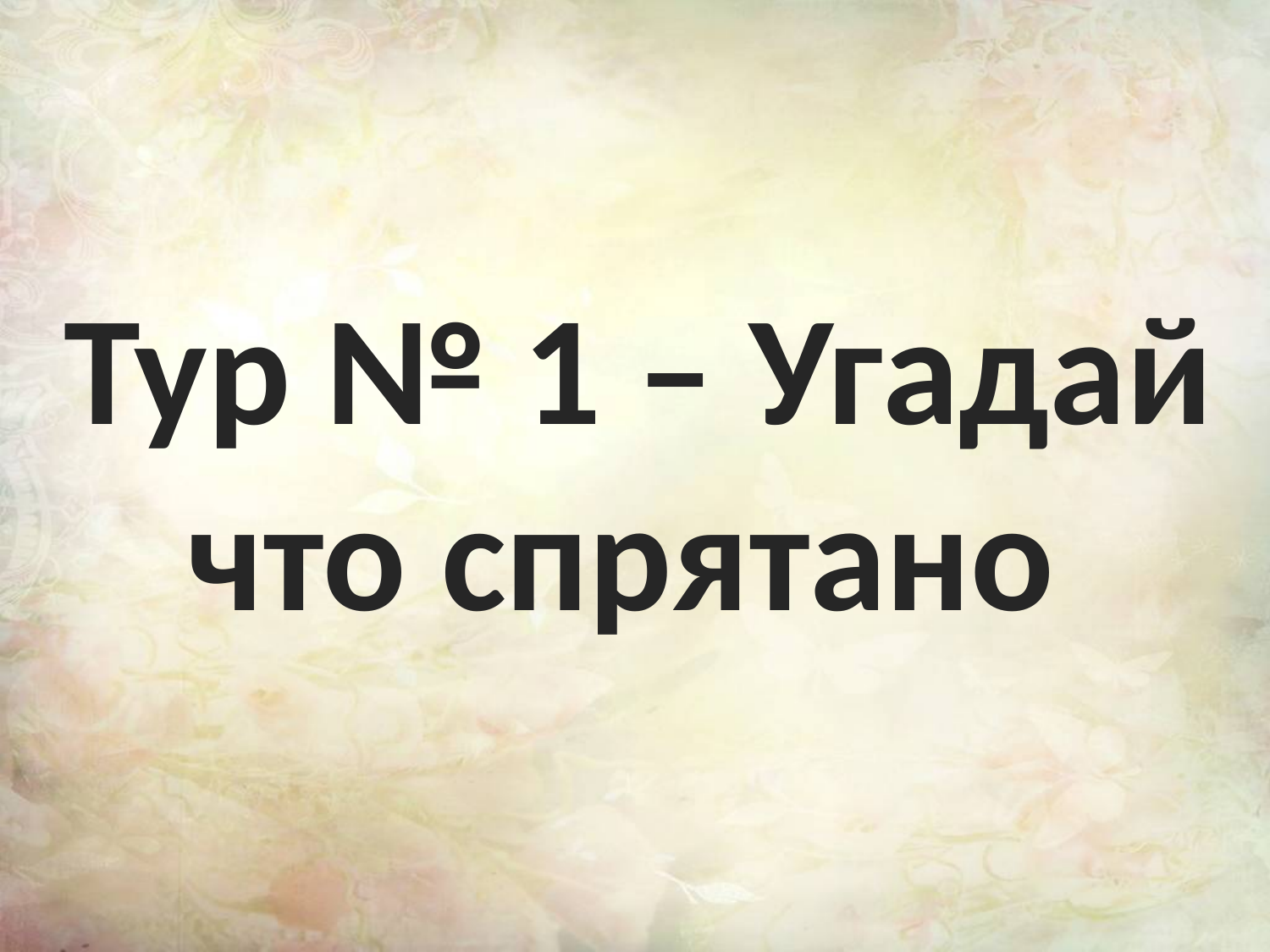

# Тур № 1 – Угадай что спрятано